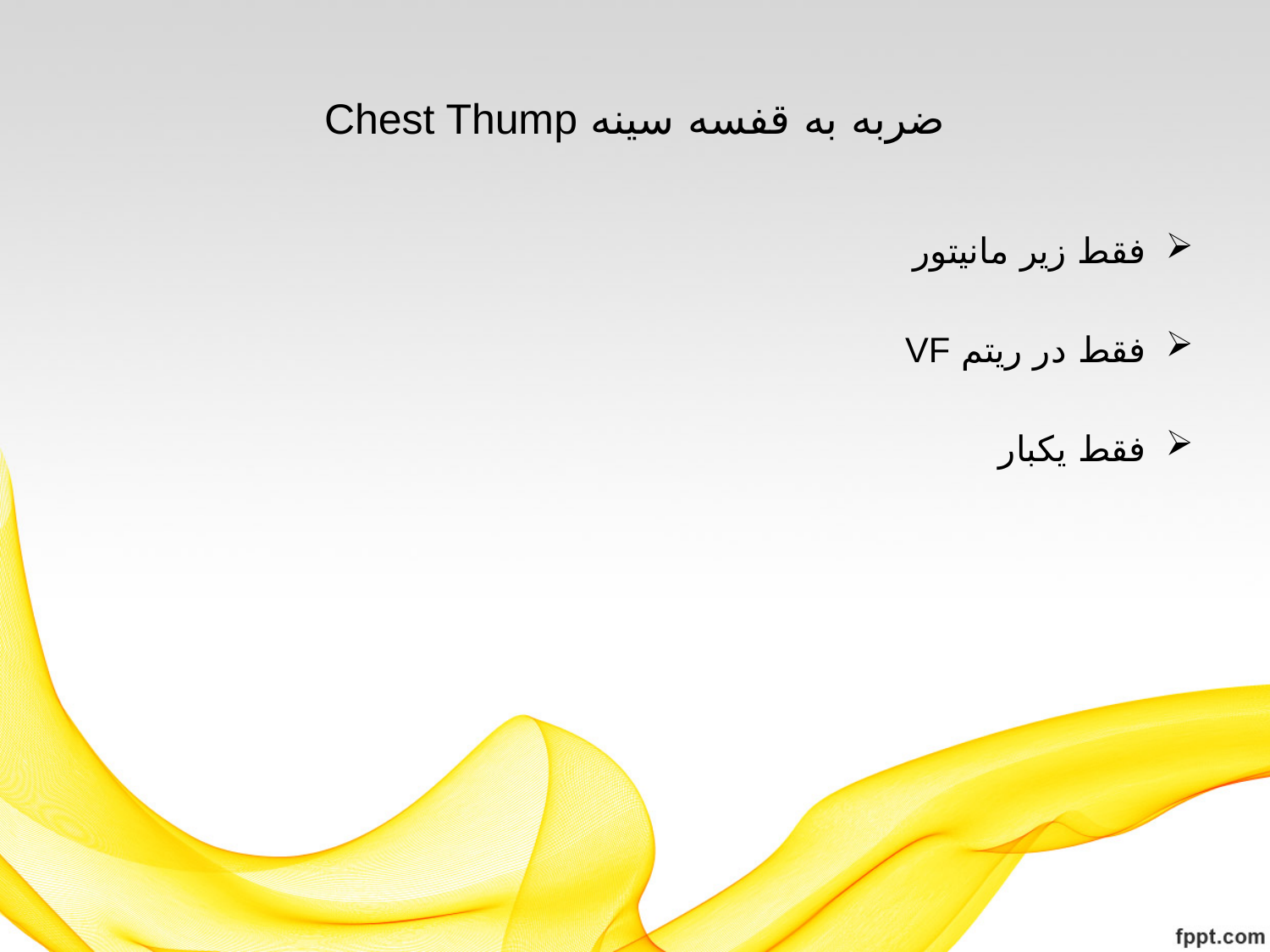

# ضربه به قفسه سینه Chest Thump
فقط زیر مانیتور

فقط در ریتم VF

فقط یکبار